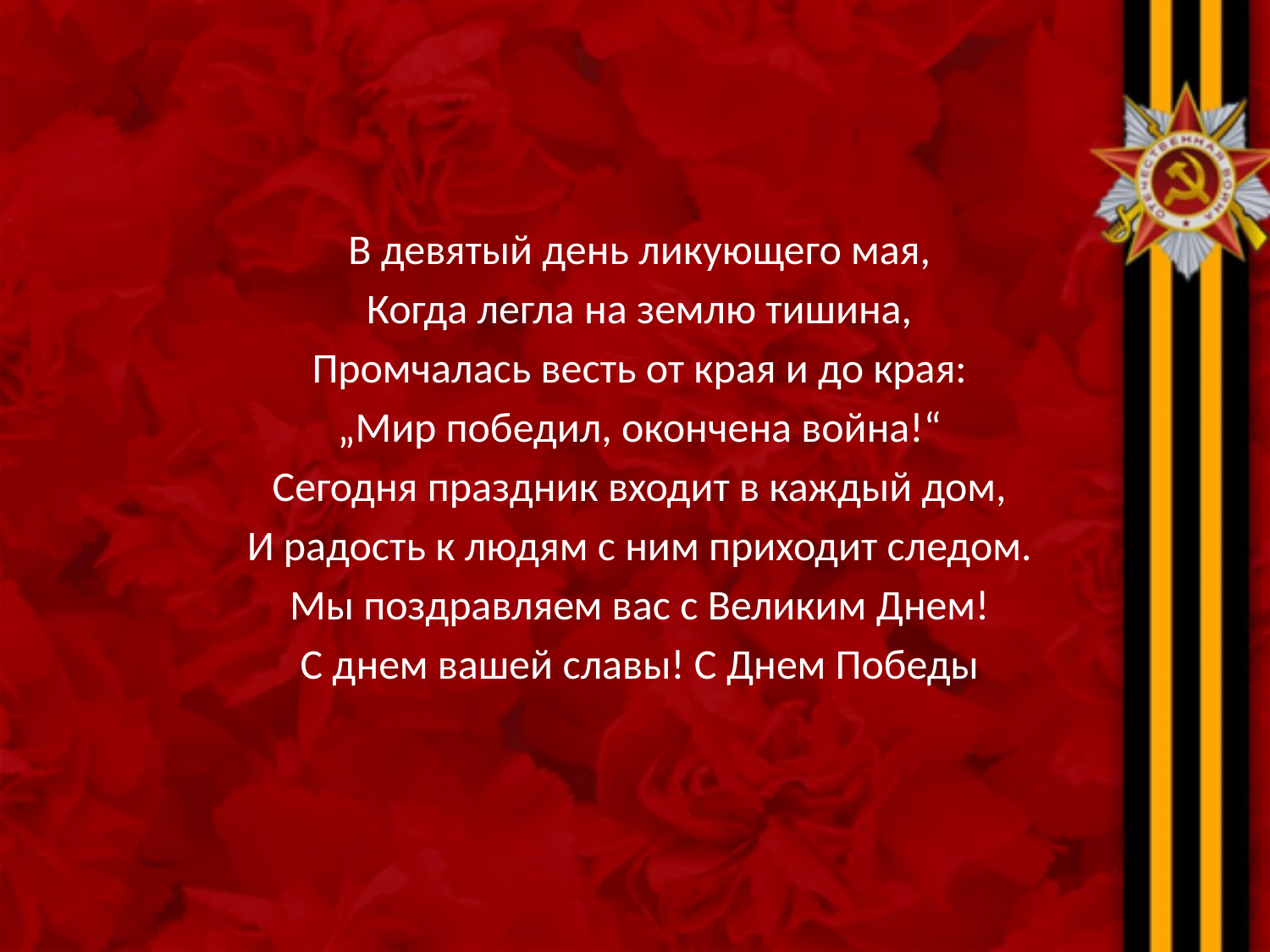

В девятый день ликующего мая,
Когда легла на землю тишина,
Промчалась весть от края и до края:
„Мир победил, окончена война!“
Сегодня праздник входит в каждый дом,
И радость к людям с ним приходит следом.
Мы поздравляем вас с Великим Днем!
С днем вашей славы! С Днем Победы